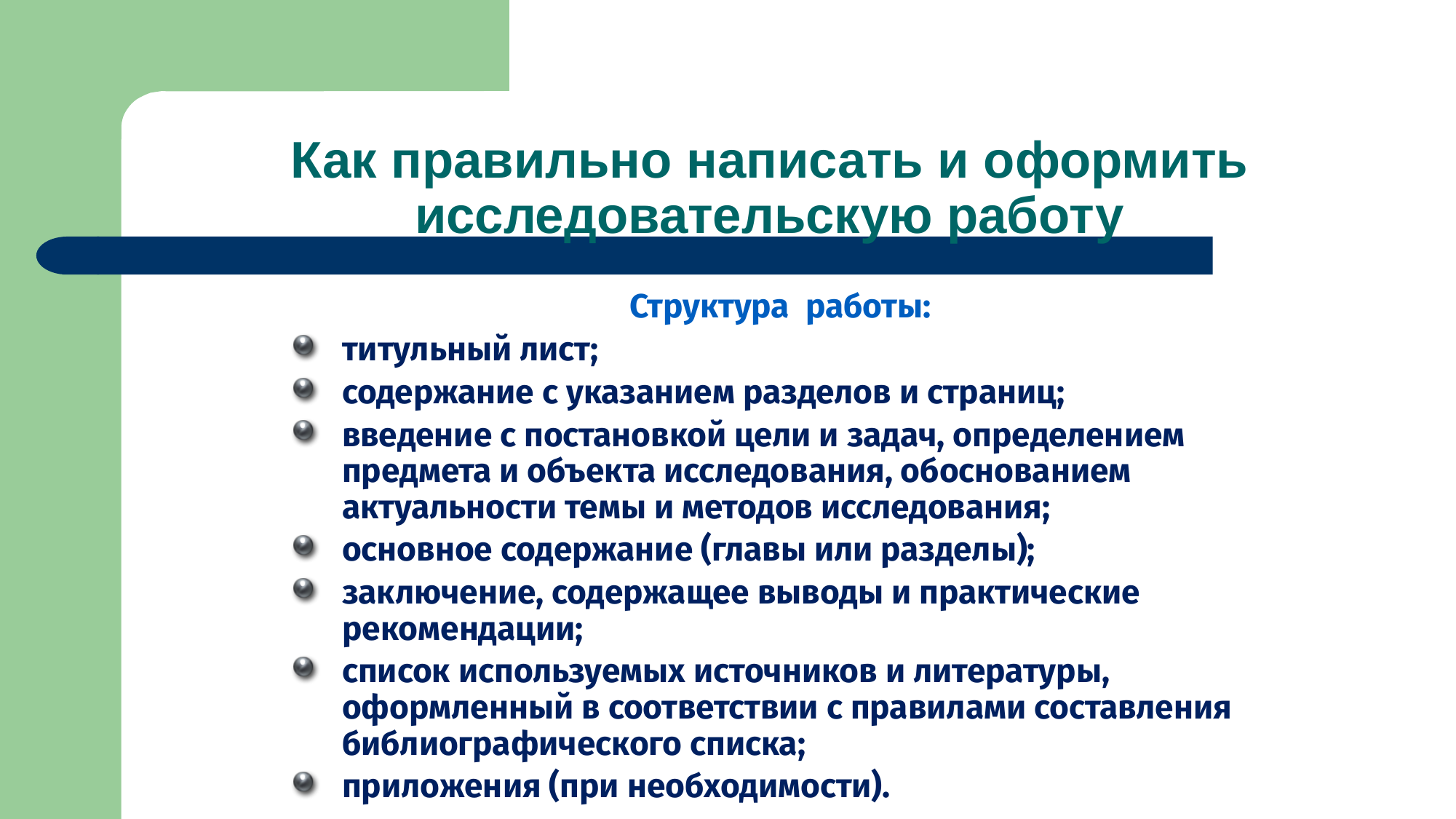

# Как правильно написать и оформить исследовательскую работу
Структура  работы:
титульный лист;
содержание с указанием разделов и страниц;
введение с постановкой цели и задач, определением предмета и объекта исследования, обоснованием актуальности темы и методов исследования;
основное содержание (главы или разделы);
заключение, содержащее выводы и практические рекомендации;
список используемых источников и литературы, оформленный в соответствии с правилами составления библиографического списка;
приложения (при необходимости).